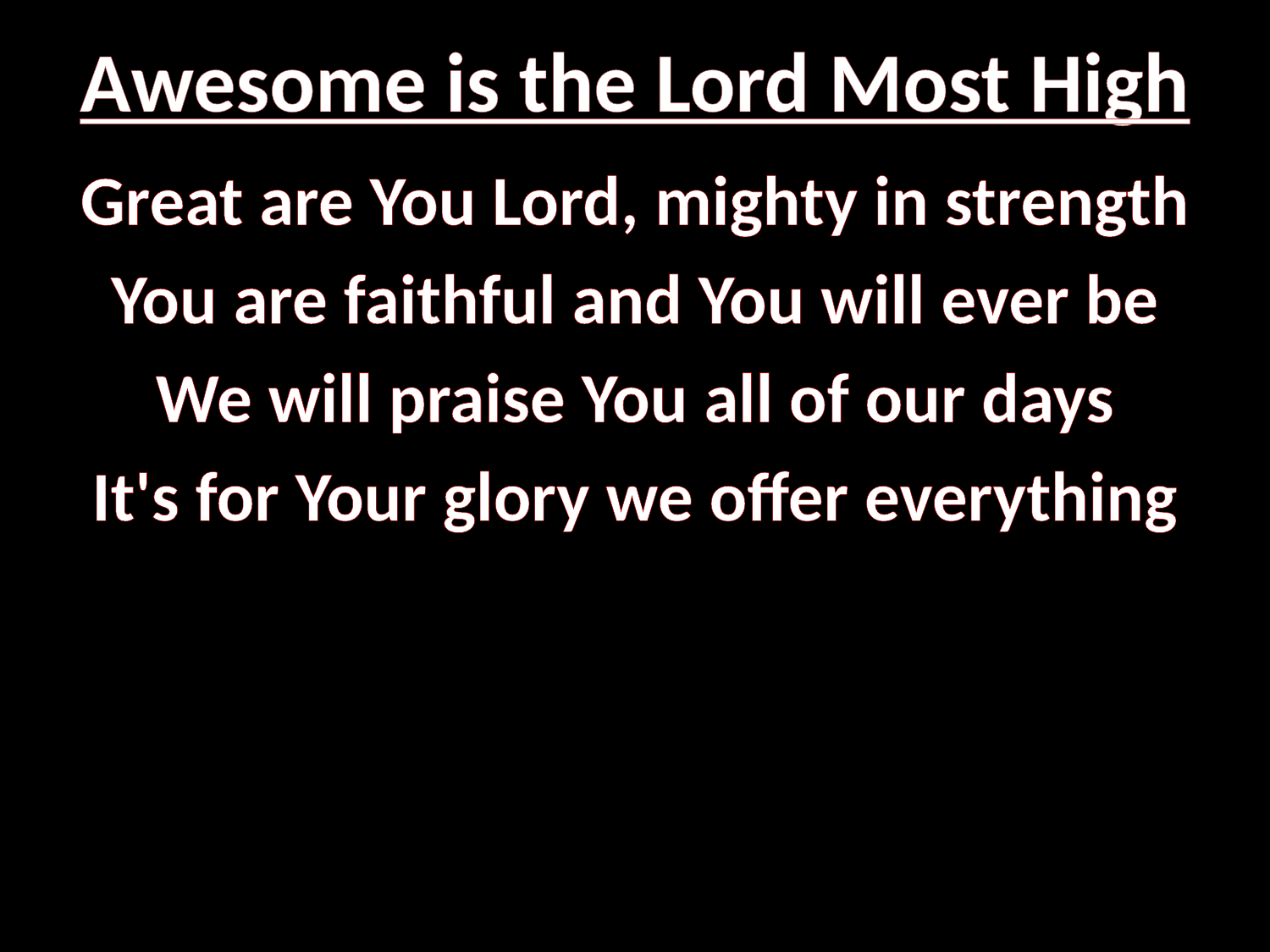

# Awesome is the Lord Most High
Great are You Lord, mighty in strength
You are faithful and You will ever be
We will praise You all of our days
It's for Your glory we offer everything